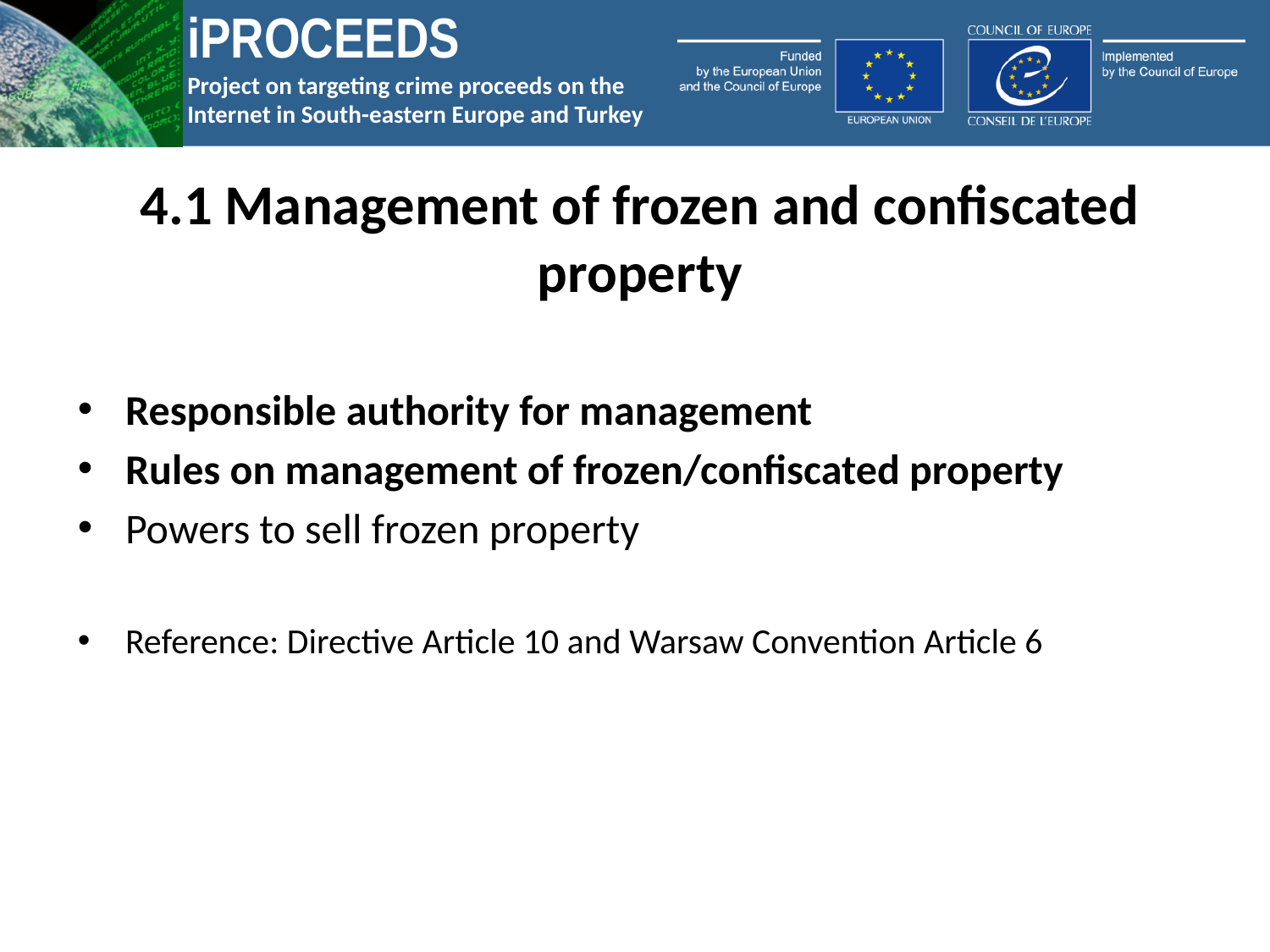

# 4.1 Management of frozen and confiscated property

Responsible authority for management
Rules on management of frozen/confiscated property
Powers to sell frozen property

Reference: Directive Article 10 and Warsaw Convention Article 6